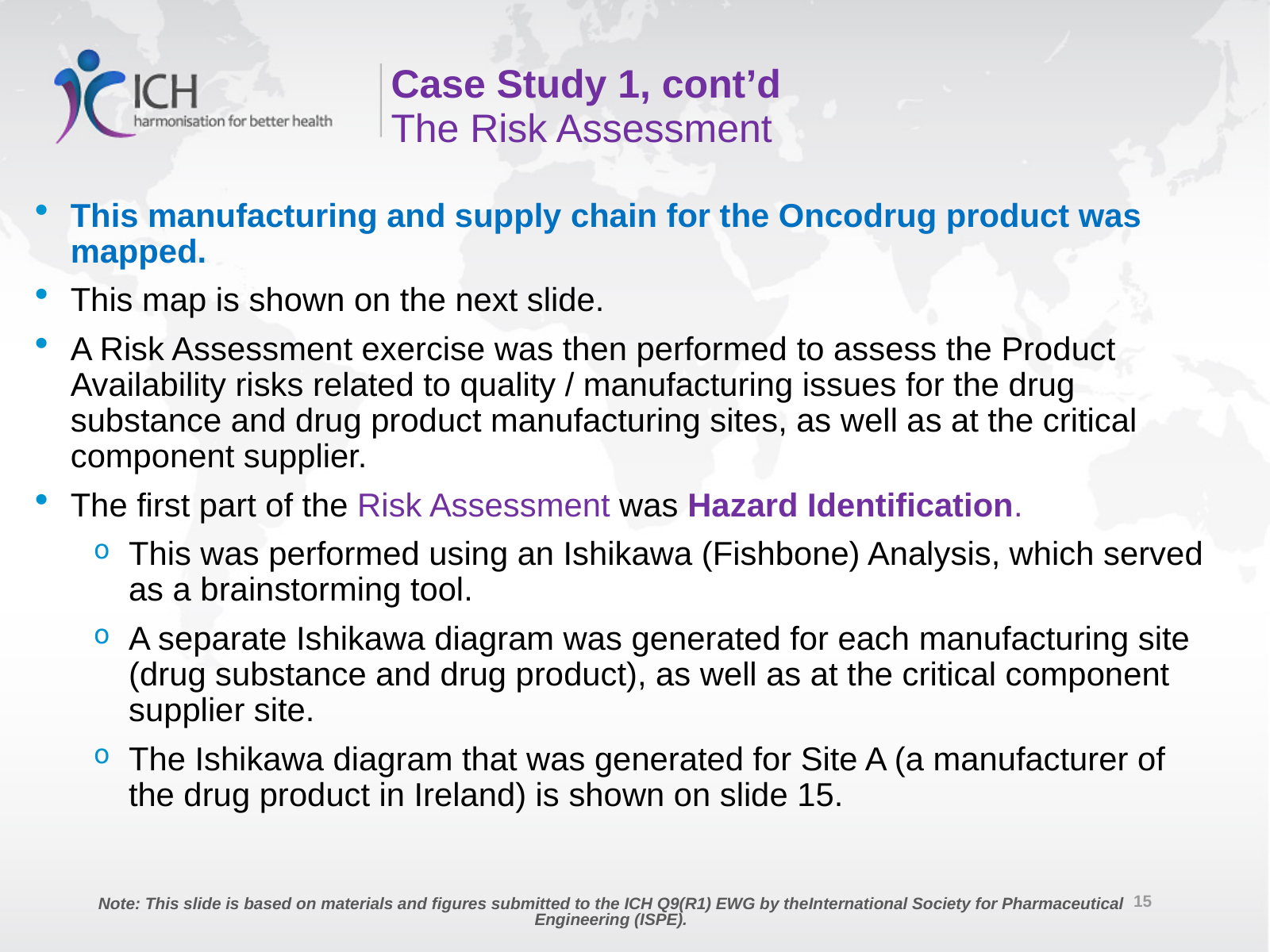

# Case Study 1, cont’d The Risk Assessment
This manufacturing and supply chain for the Oncodrug product was mapped.
This map is shown on the next slide.
A Risk Assessment exercise was then performed to assess the Product Availability risks related to quality / manufacturing issues for the drug substance and drug product manufacturing sites, as well as at the critical component supplier.
The first part of the Risk Assessment was Hazard Identification.
This was performed using an Ishikawa (Fishbone) Analysis, which served as a brainstorming tool.
A separate Ishikawa diagram was generated for each manufacturing site (drug substance and drug product), as well as at the critical component supplier site.
The Ishikawa diagram that was generated for Site A (a manufacturer of the drug product in Ireland) is shown on slide 15.
Note: This slide is based on materials and figures submitted to the ICH Q9(R1) EWG by theInternational Society for Pharmaceutical Engineering (ISPE).